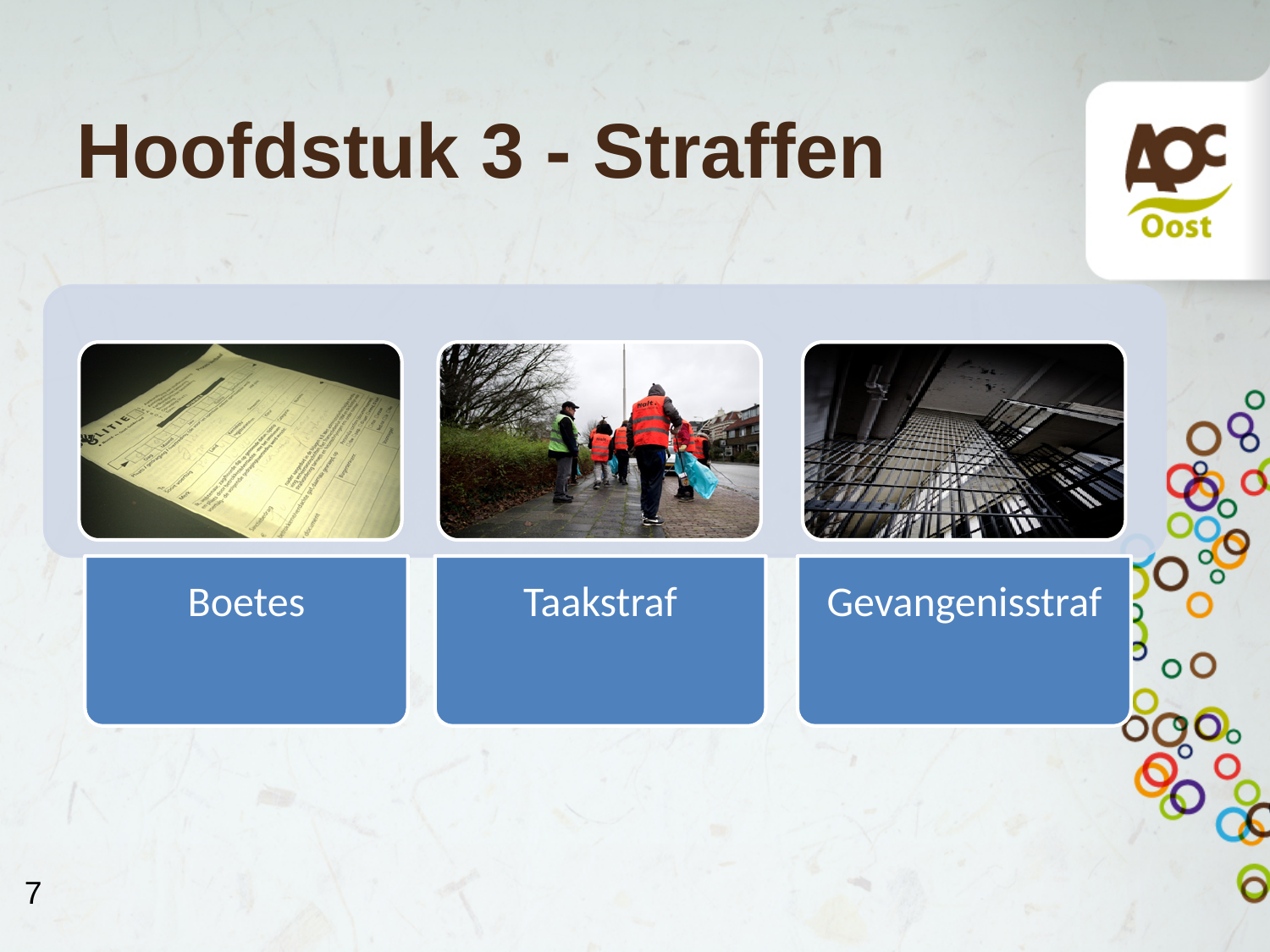

# Hoofdstuk 3 - Straffen
Boetes
Taakstraf
Gevangenisstraf
7